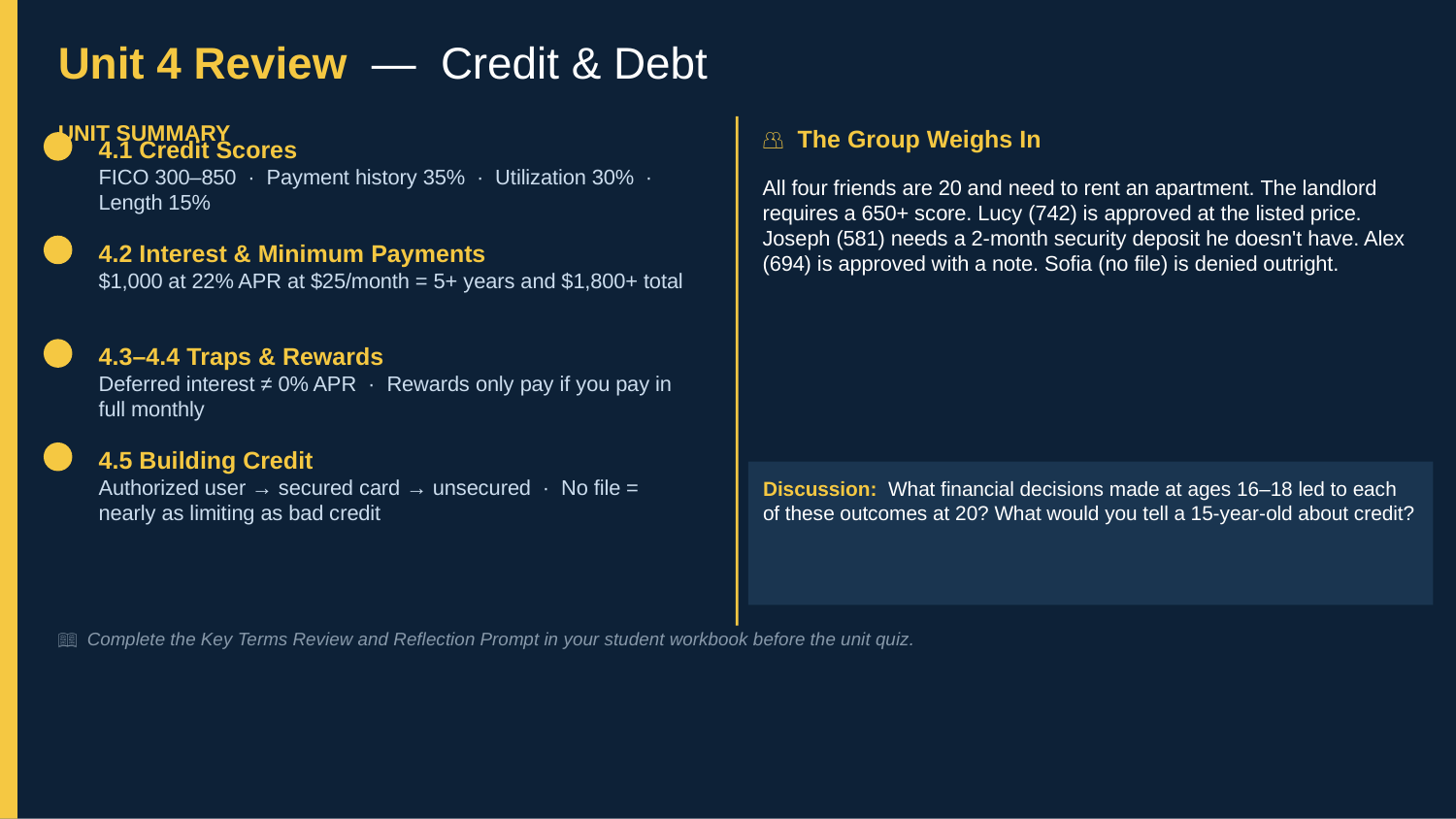

Unit 4 Review  —  Credit & Debt
UNIT SUMMARY

👥  The Group Weighs In
4.1 Credit Scores
FICO 300–850  ·  Payment history 35%  ·  Utilization 30%  ·  Length 15%

All four friends are 20 and need to rent an apartment. The landlord requires a 650+ score. Lucy (742) is approved at the listed price. Joseph (581) needs a 2-month security deposit he doesn't have. Alex (694) is approved with a note. Sofia (no file) is denied outright.
4.2 Interest & Minimum Payments
$1,000 at 22% APR at $25/month = 5+ years and $1,800+ total

4.3–4.4 Traps & Rewards
Deferred interest ≠ 0% APR  ·  Rewards only pay if you pay in full monthly

4.5 Building Credit
Authorized user → secured card → unsecured  ·  No file = nearly as limiting as bad credit

Discussion:  What financial decisions made at ages 16–18 led to each of these outcomes at 20? What would you tell a 15-year-old about credit?
📖  Complete the Key Terms Review and Reflection Prompt in your student workbook before the unit quiz.